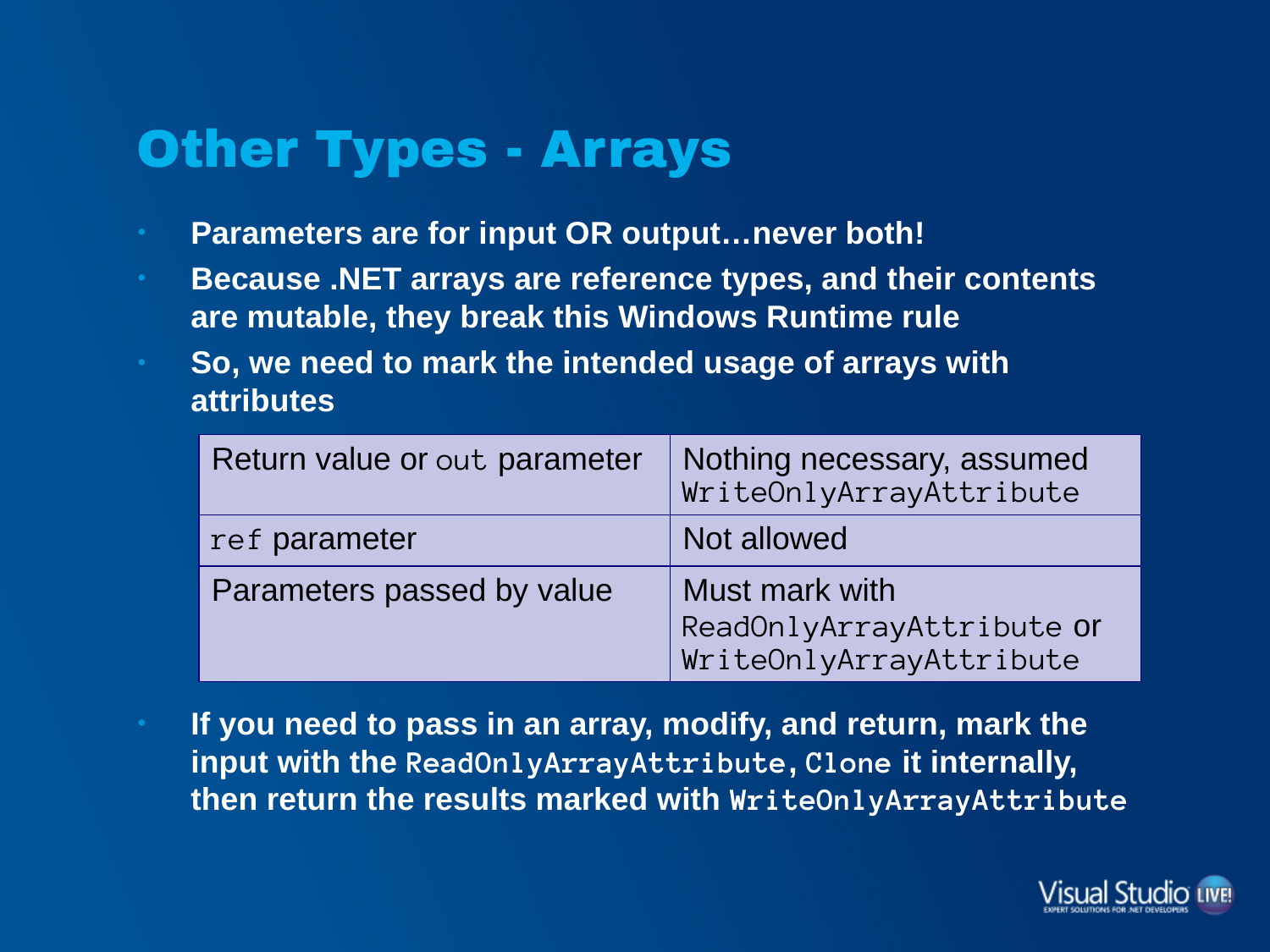

# Other Types - Arrays
Parameters are for input OR output…never both!
Because .NET arrays are reference types, and their contents are mutable, they break this Windows Runtime rule
So, we need to mark the intended usage of arrays with attributes

If you need to pass in an array, modify, and return, mark the input with the ReadOnlyArrayAttribute, Clone it internally, then return the results marked with WriteOnlyArrayAttribute
| Return value or out parameter | Nothing necessary, assumed WriteOnlyArrayAttribute |
| --- | --- |
| ref parameter | Not allowed |
| Parameters passed by value | Must mark with ReadOnlyArrayAttribute or WriteOnlyArrayAttribute |